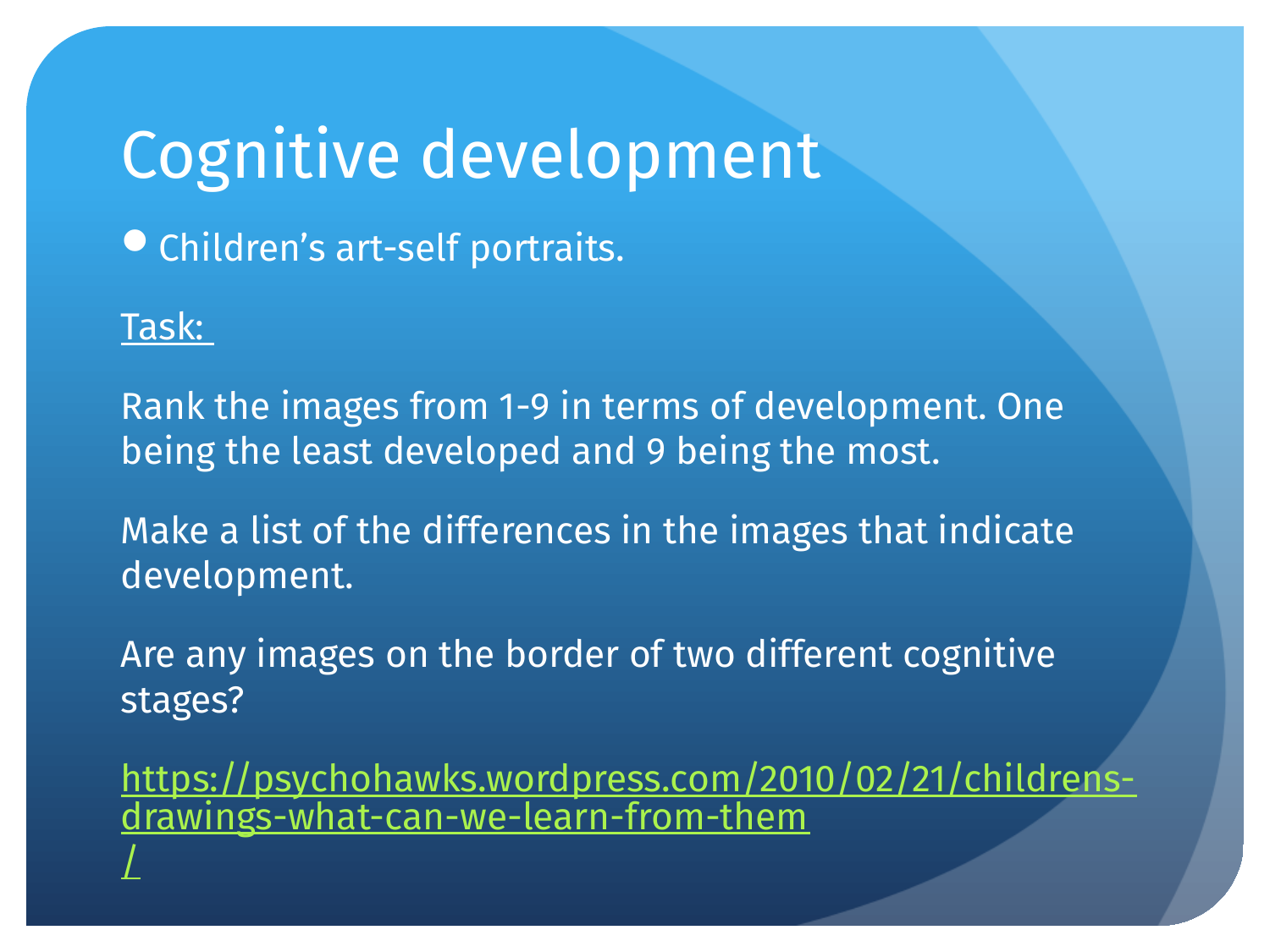

# Cognitive development
Children’s art-self portraits.
Task:
Rank the images from 1-9 in terms of development. One being the least developed and 9 being the most.
Make a list of the differences in the images that indicate development.
Are any images on the border of two different cognitive stages?
https://psychohawks.wordpress.com/2010/02/21/childrens-drawings-what-can-we-learn-from-them/